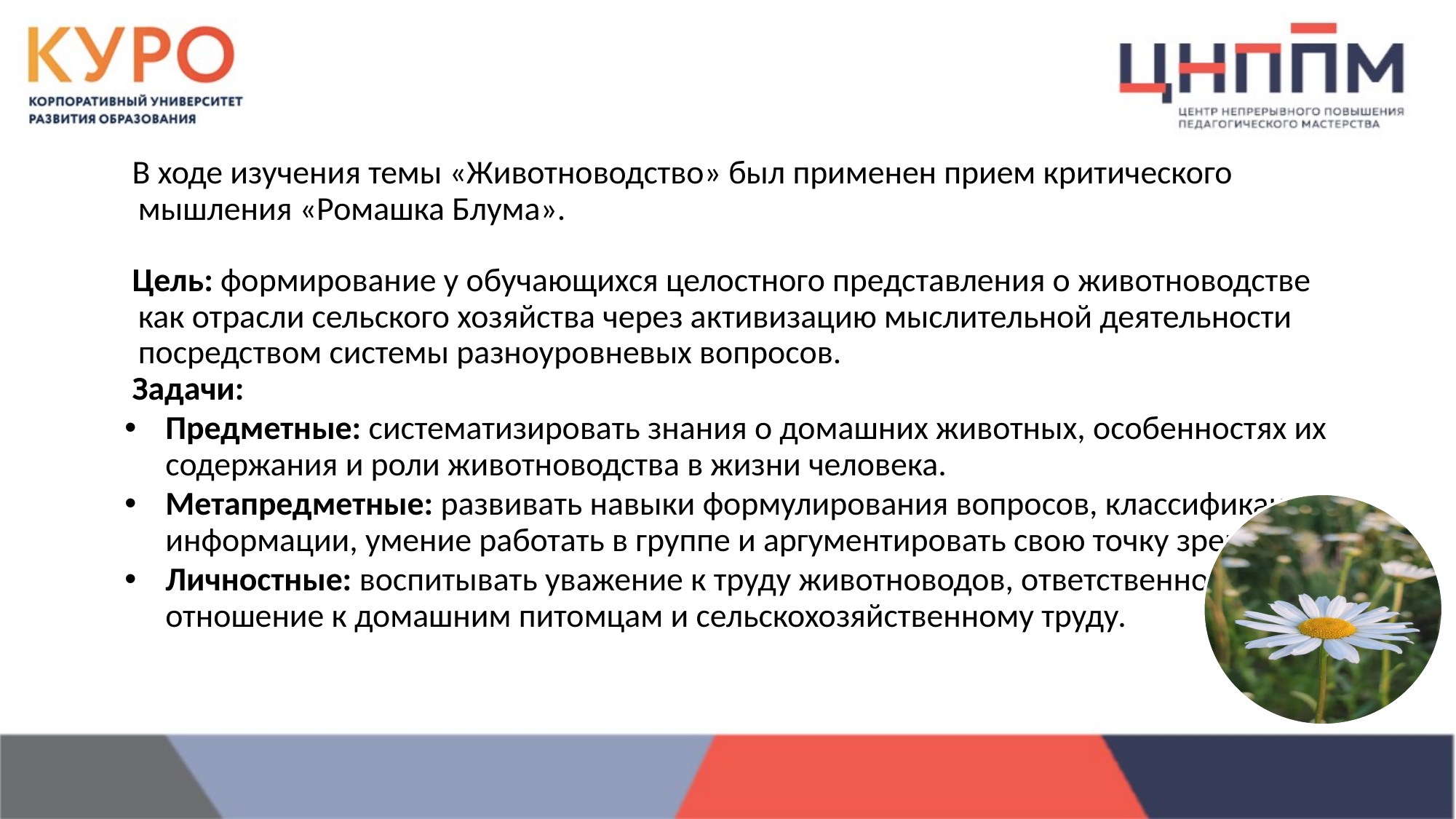

#
В ходе изучения темы «Животноводство» был применен прием критического мышления «Ромашка Блума».

Цель: формирование у обучающихся целостного представления о животноводстве как отрасли сельского хозяйства через активизацию мыслительной деятельности посредством системы разноуровневых вопросов.
Задачи:
Предметные: систематизировать знания о домашних животных, особенностях их содержания и роли животноводства в жизни человека.
Метапредметные: развивать навыки формулирования вопросов, классификации информации, умение работать в группе и аргументировать свою точку зрения.
Личностные: воспитывать уважение к труду животноводов, ответственное отношение к домашним питомцам и сельскохозяйственному труду.